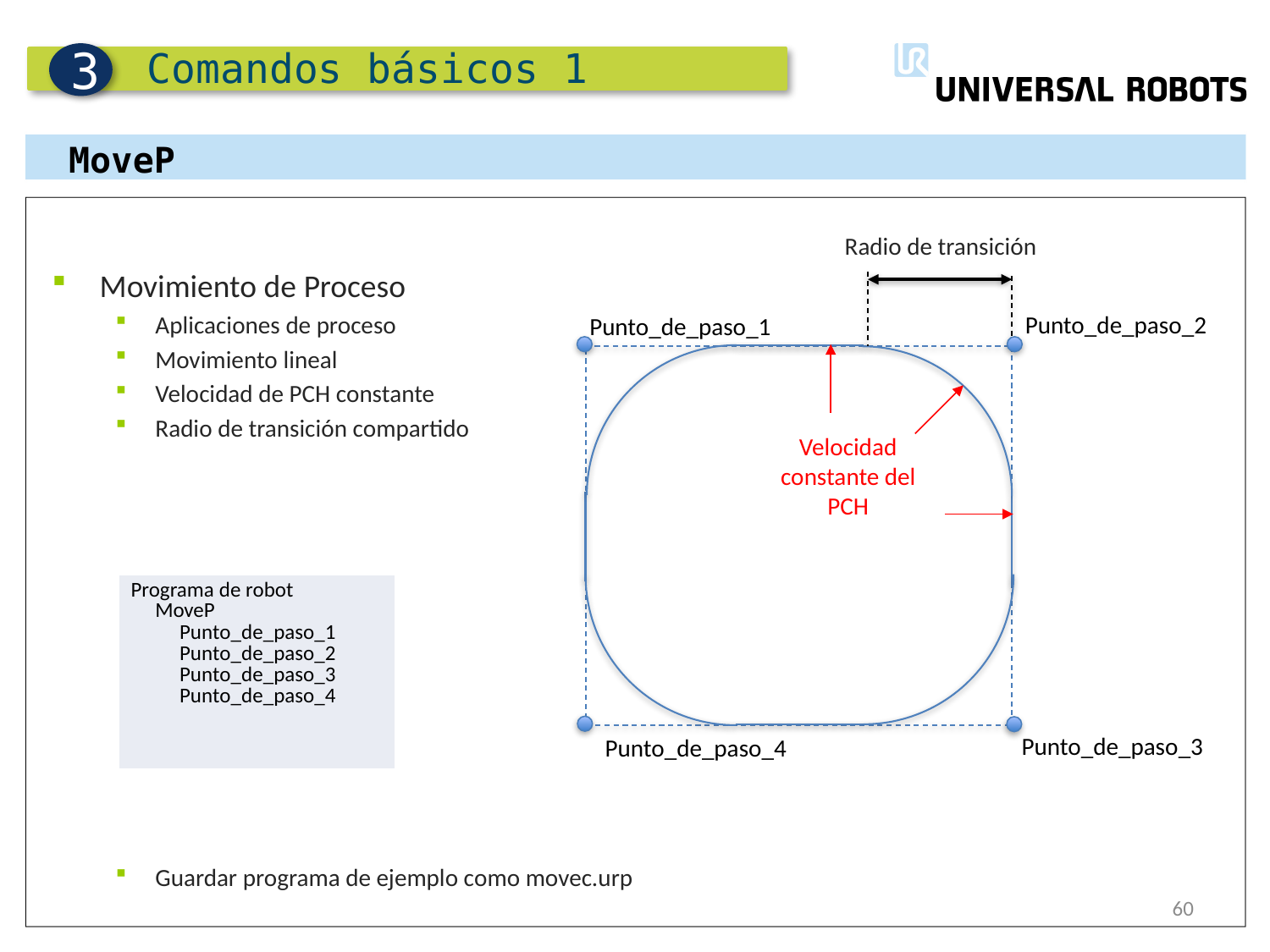

Comandos básicos 1

3

MoveP

Movimiento de Proceso
Aplicaciones de proceso
Movimiento lineal
Velocidad de PCH constante
Radio de transición compartido

Guardar programa de ejemplo como movec.urp
Radio de transición
Punto_de_paso_2
Punto_de_paso_1

Velocidad constante del
PCH

| Programa de robot MoveP Punto\_de\_paso\_1 Punto\_de\_paso\_2 Punto\_de\_paso\_3 Punto\_de\_paso\_4 |
| --- |

Punto_de_paso_3
Punto_de_paso_4
60